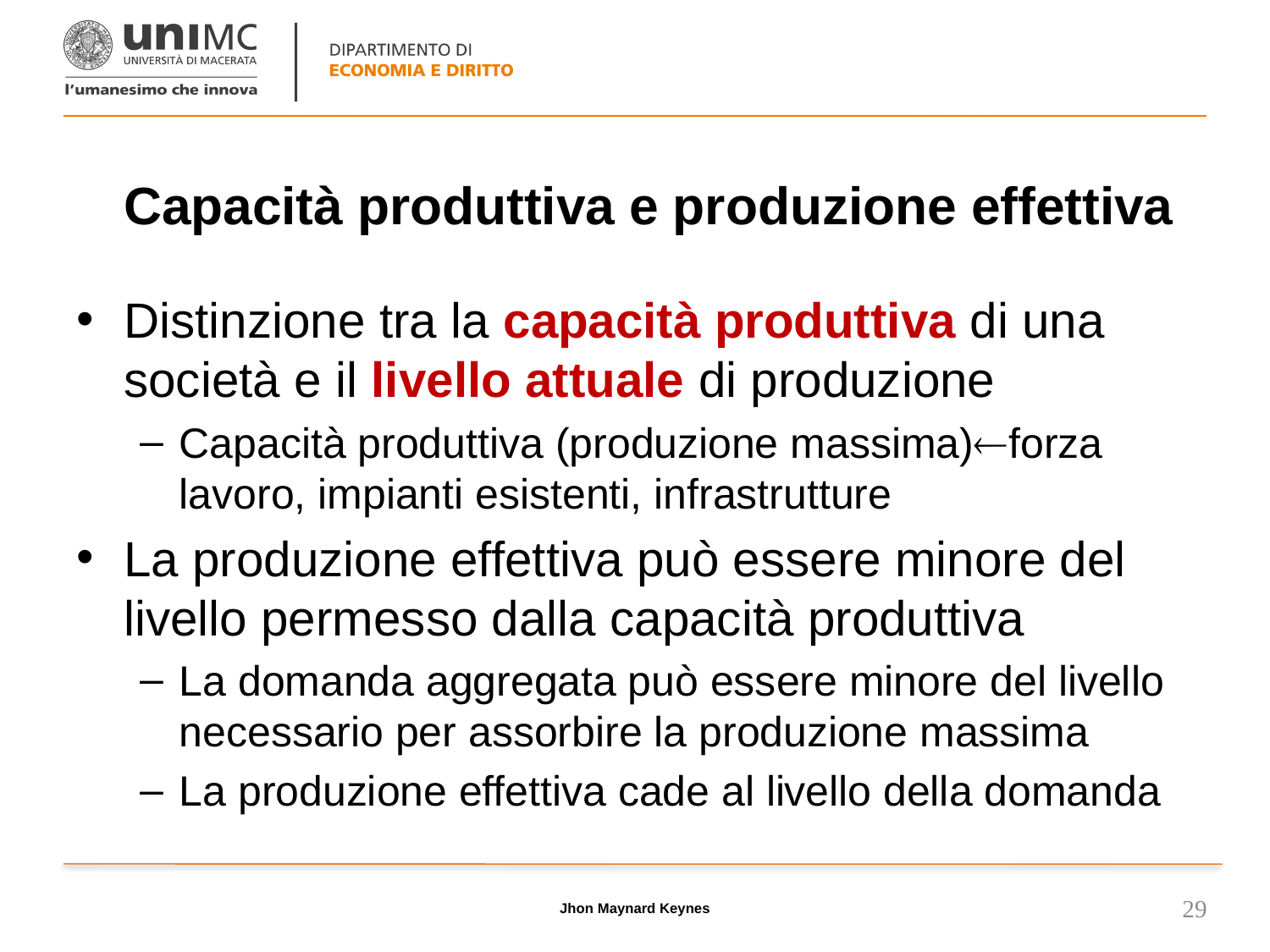

# Capacità produttiva e produzione effettiva
Distinzione tra la capacità produttiva di una società e il livello attuale di produzione
Capacità produttiva (produzione massima)←forza lavoro, impianti esistenti, infrastrutture
La produzione effettiva può essere minore del livello permesso dalla capacità produttiva
La domanda aggregata può essere minore del livello necessario per assorbire la produzione massima
La produzione effettiva cade al livello della domanda
Jhon Maynard Keynes
29